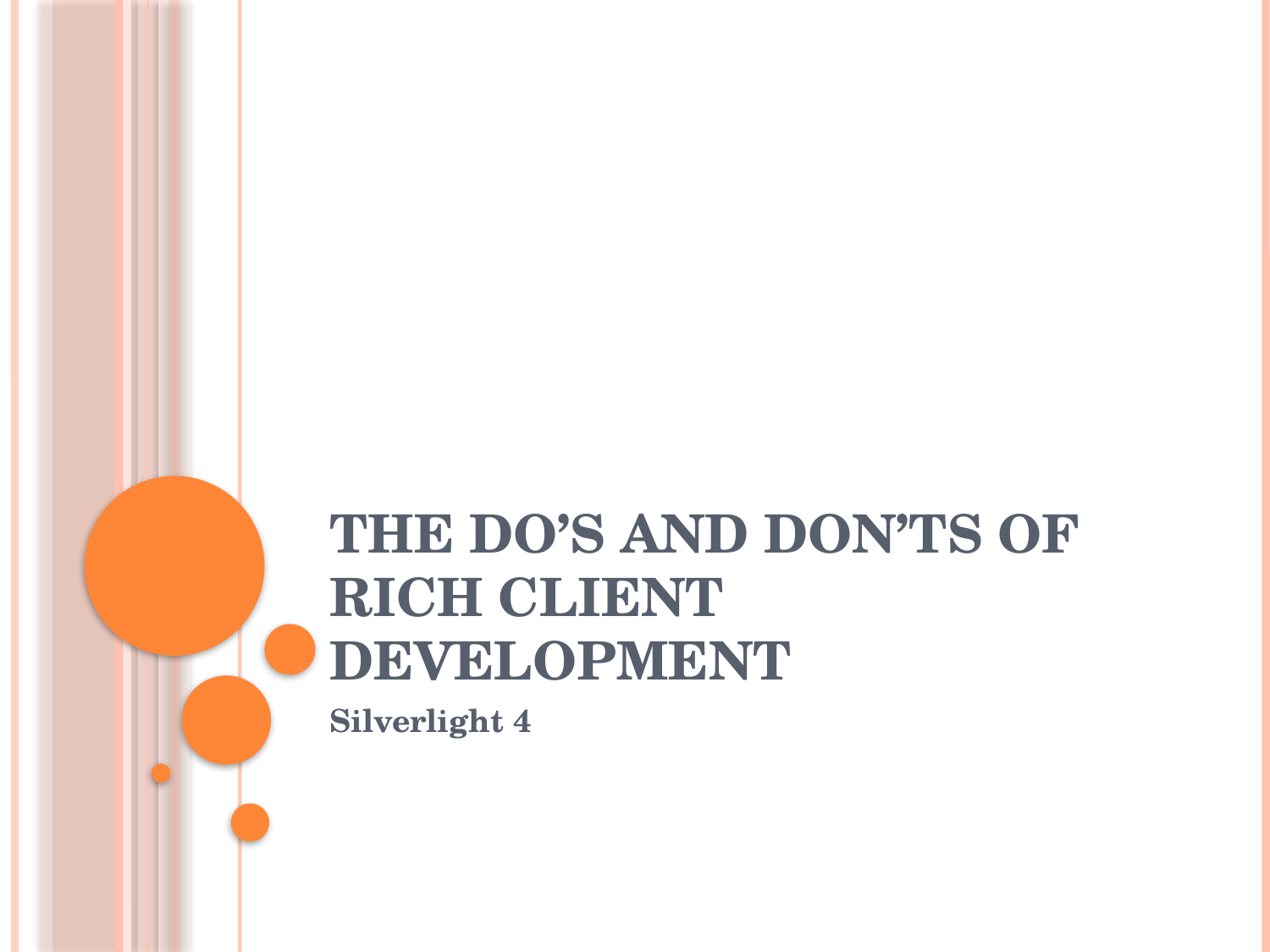

# The Do’s and Don’ts of Rich Client Development
Silverlight 4